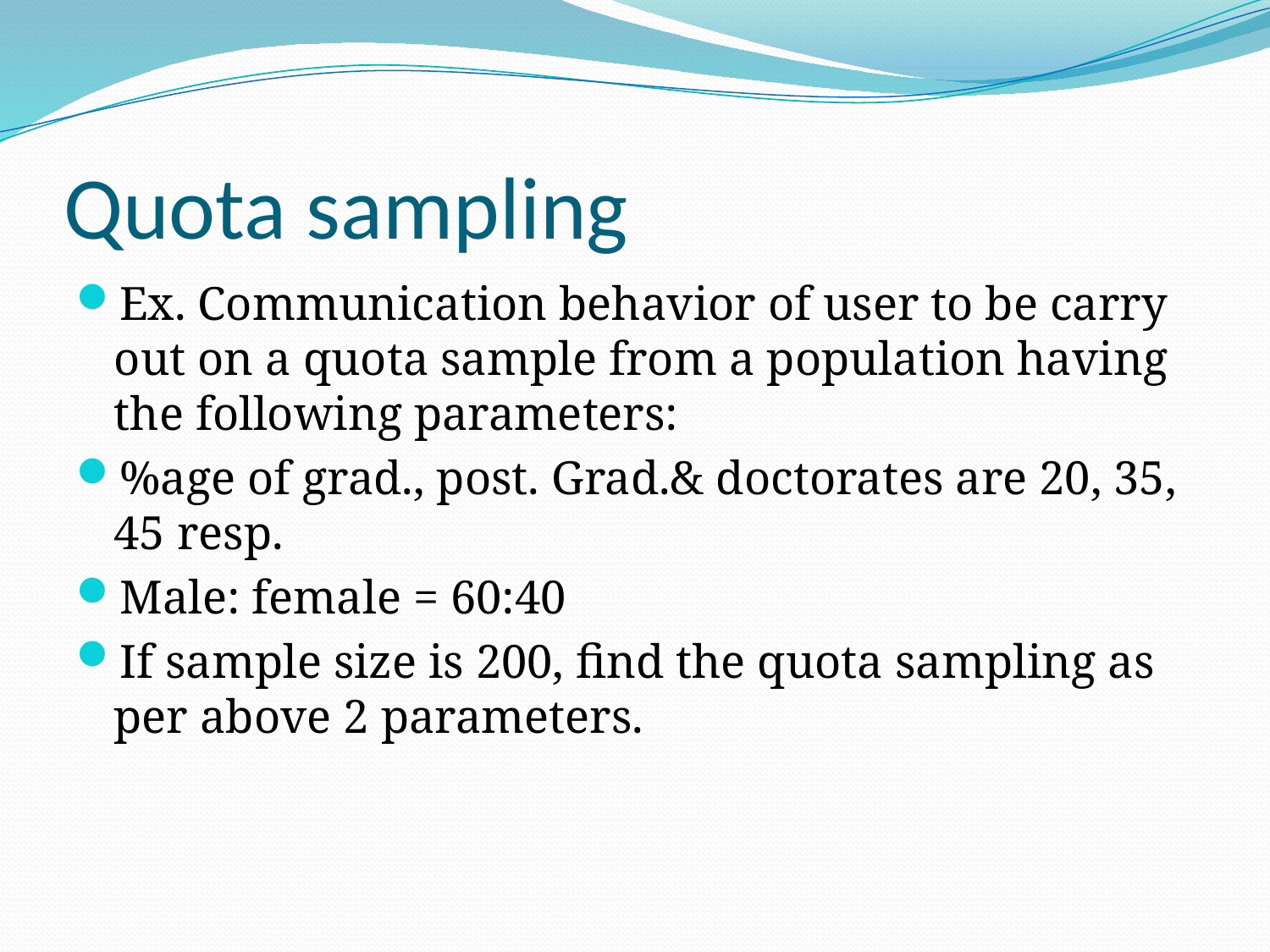

# Quota sampling
Ex. Communication behavior of user to be carry out on a quota sample from a population having the following parameters:
%age of grad., post. Grad.& doctorates are 20, 35, 45 resp.
Male: female = 60:40
If sample size is 200, find the quota sampling as per above 2 parameters.